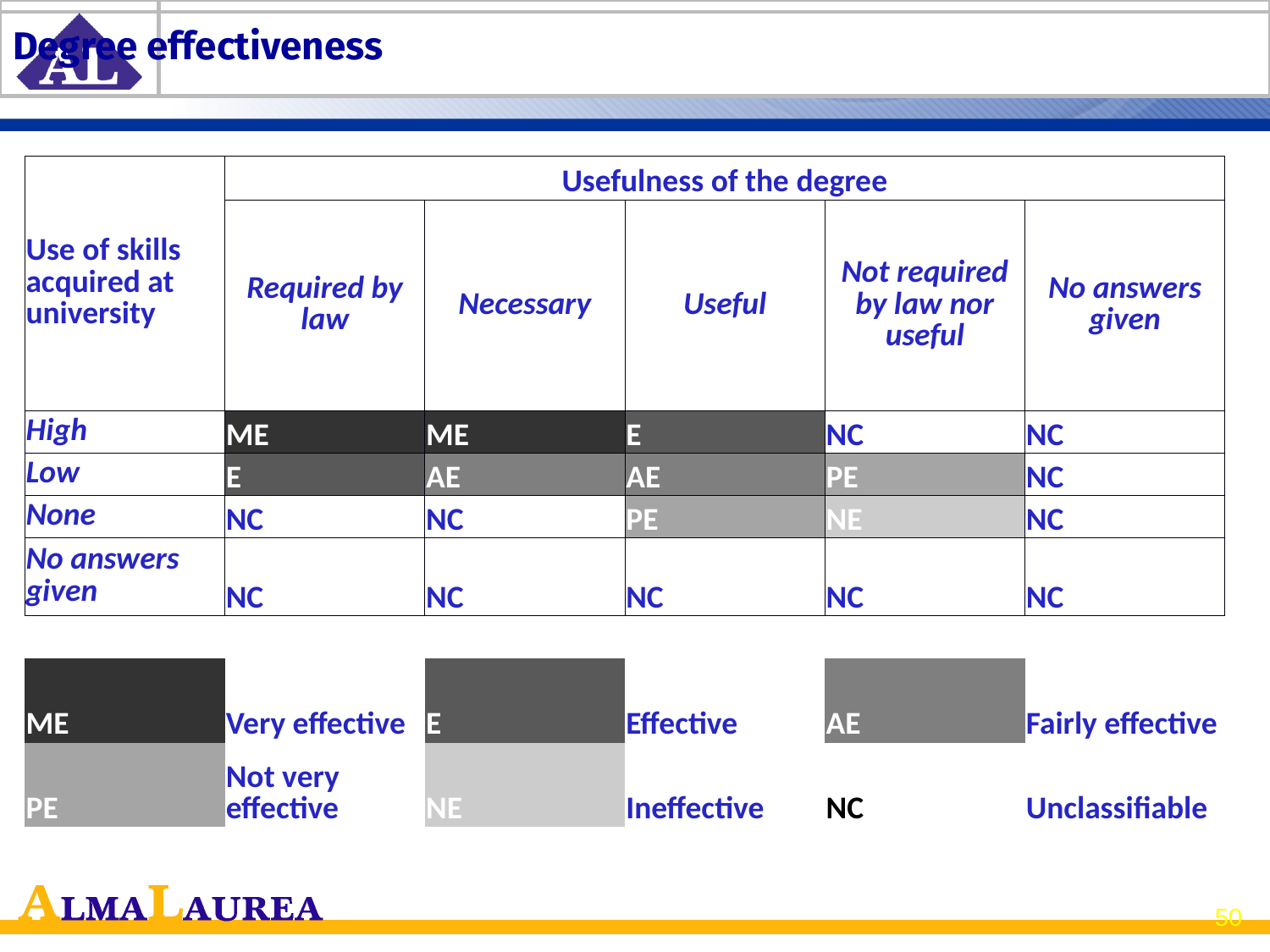

# Degree effectiveness

| Use of skills acquired at university | Usefulness of the degree |  |  |  |  |
| --- | --- | --- | --- | --- | --- |
|  | Required by law | Necessary | Useful | Not required by law nor useful | No answers given |
| High | ME | ME | E | NC | NC |
| Low | E | AE | AE | PE | NC |
| None | NC | NC | PE | NE | NC |
| No answers given | NC | NC | NC | NC | NC |
|  |  |  |  |  |  |
| ME | Very effective | E | Effective | AE | Fairly effective |
| PE | Not very effective | NE | Ineffective | NC | Unclassifiable |
50